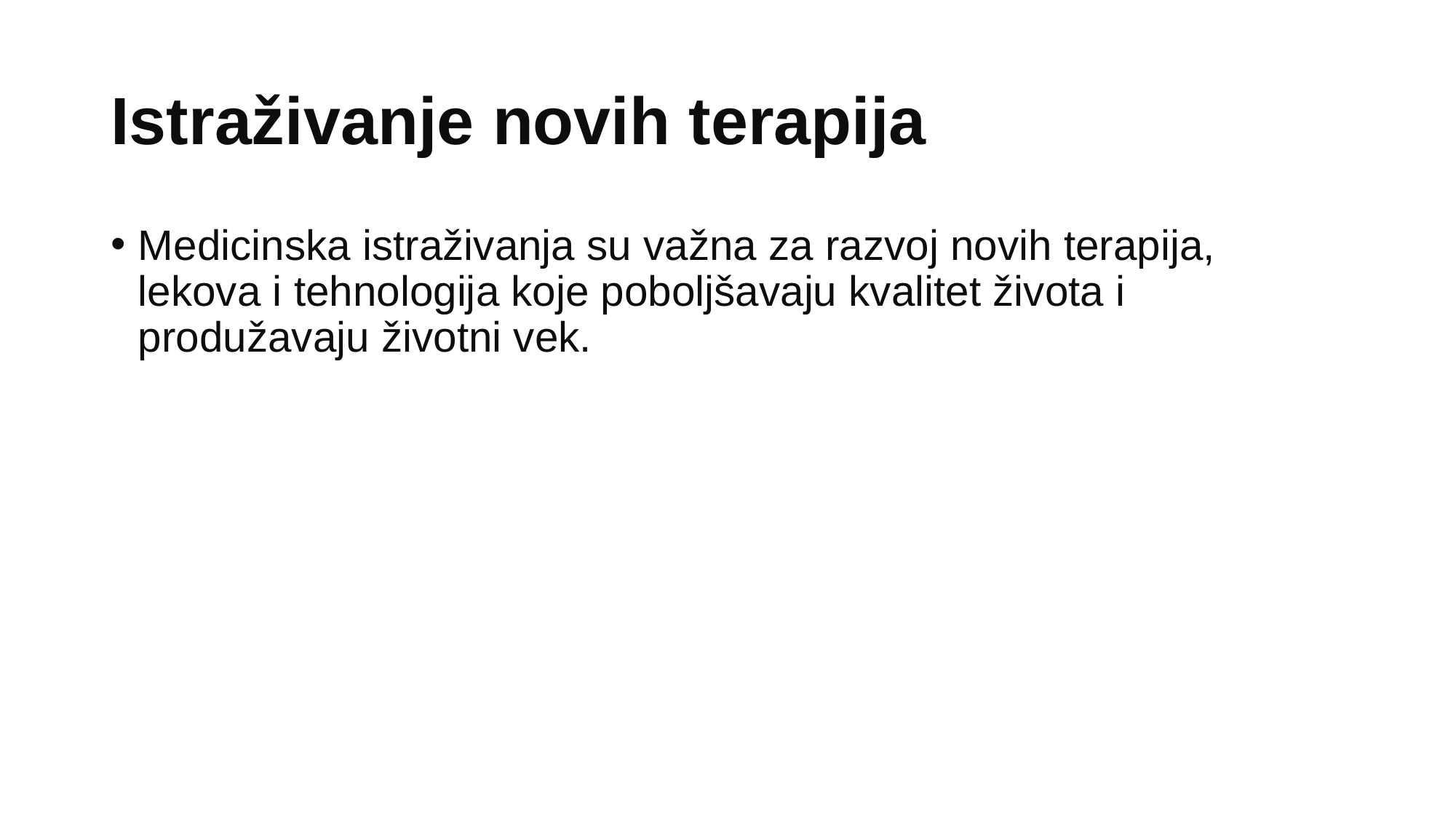

# Istraživanje novih terapija
Medicinska istraživanja su važna za razvoj novih terapija, lekova i tehnologija koje poboljšavaju kvalitet života i produžavaju životni vek.